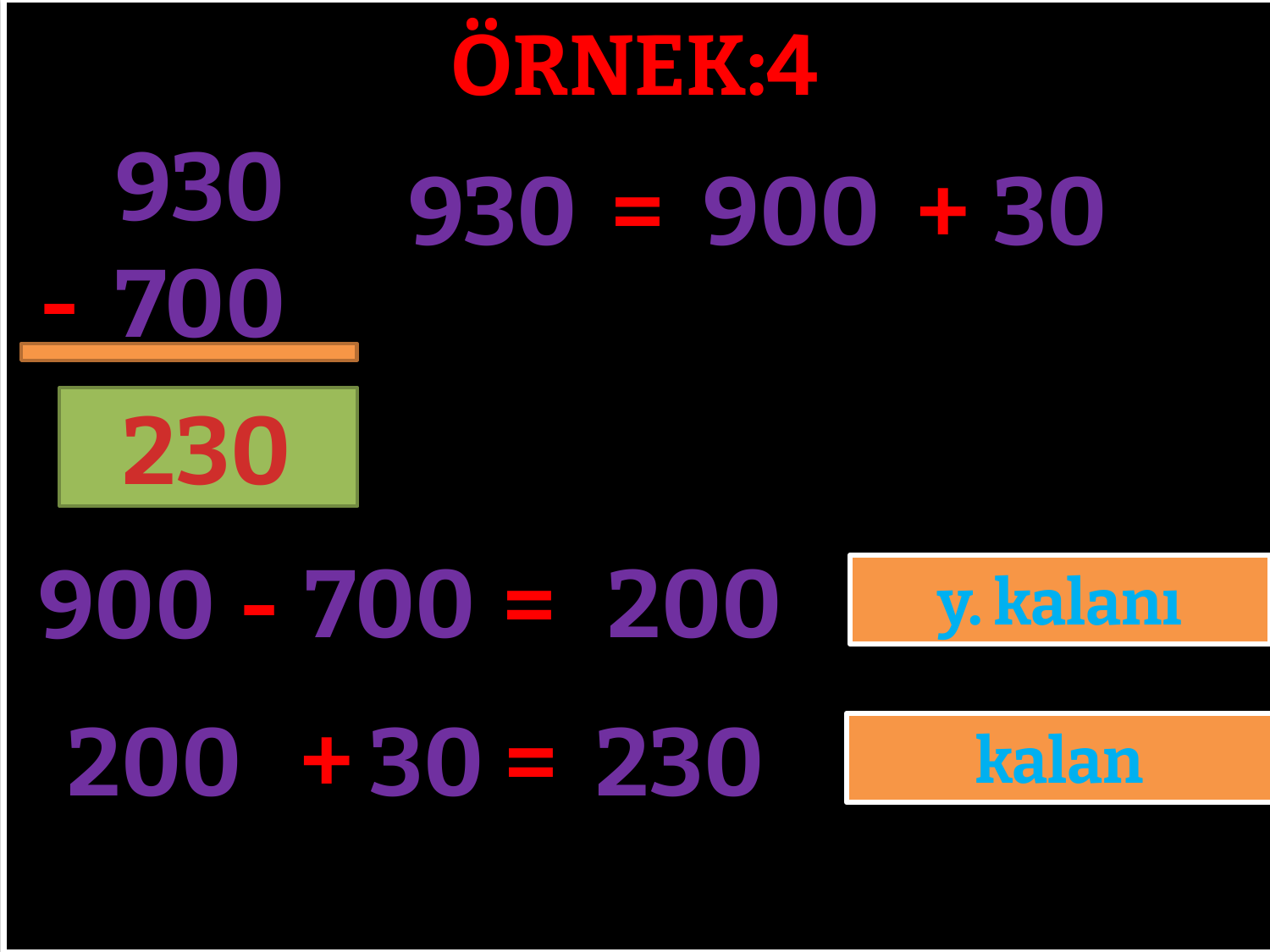

ÖRNEK:4
930
930
=
900
+
30
-
700
#

230

700
200
900
-
=
y. kalanı
+
200
30
=
230
kalan